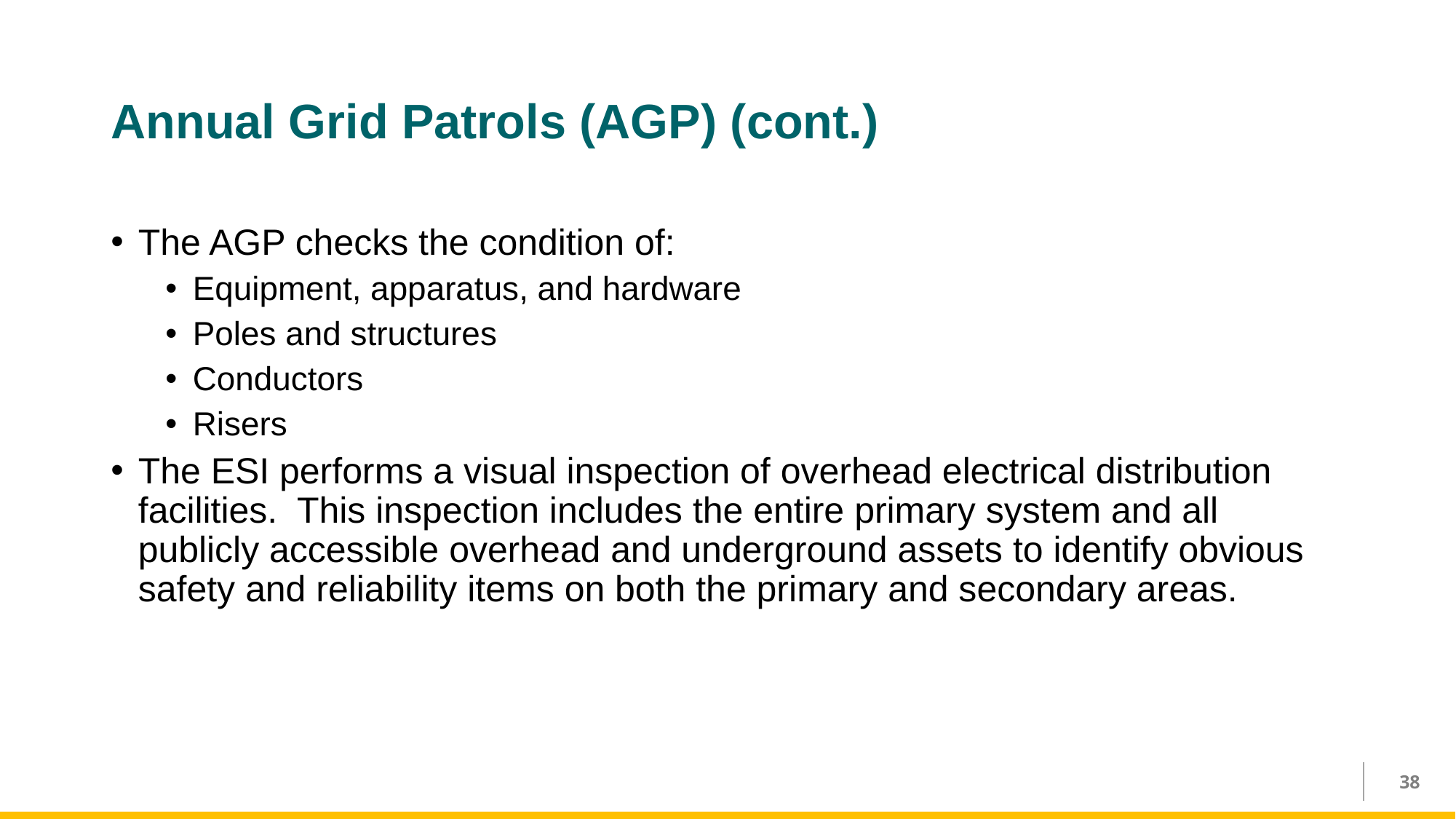

# Annual Grid Patrols (AGP) (cont.)
The AGP checks the condition of:
Equipment, apparatus, and hardware
Poles and structures
Conductors
Risers
The ESI performs a visual inspection of overhead electrical distribution facilities.  This inspection includes the entire primary system and all publicly accessible overhead and underground assets to identify obvious safety and reliability items on both the primary and secondary areas.